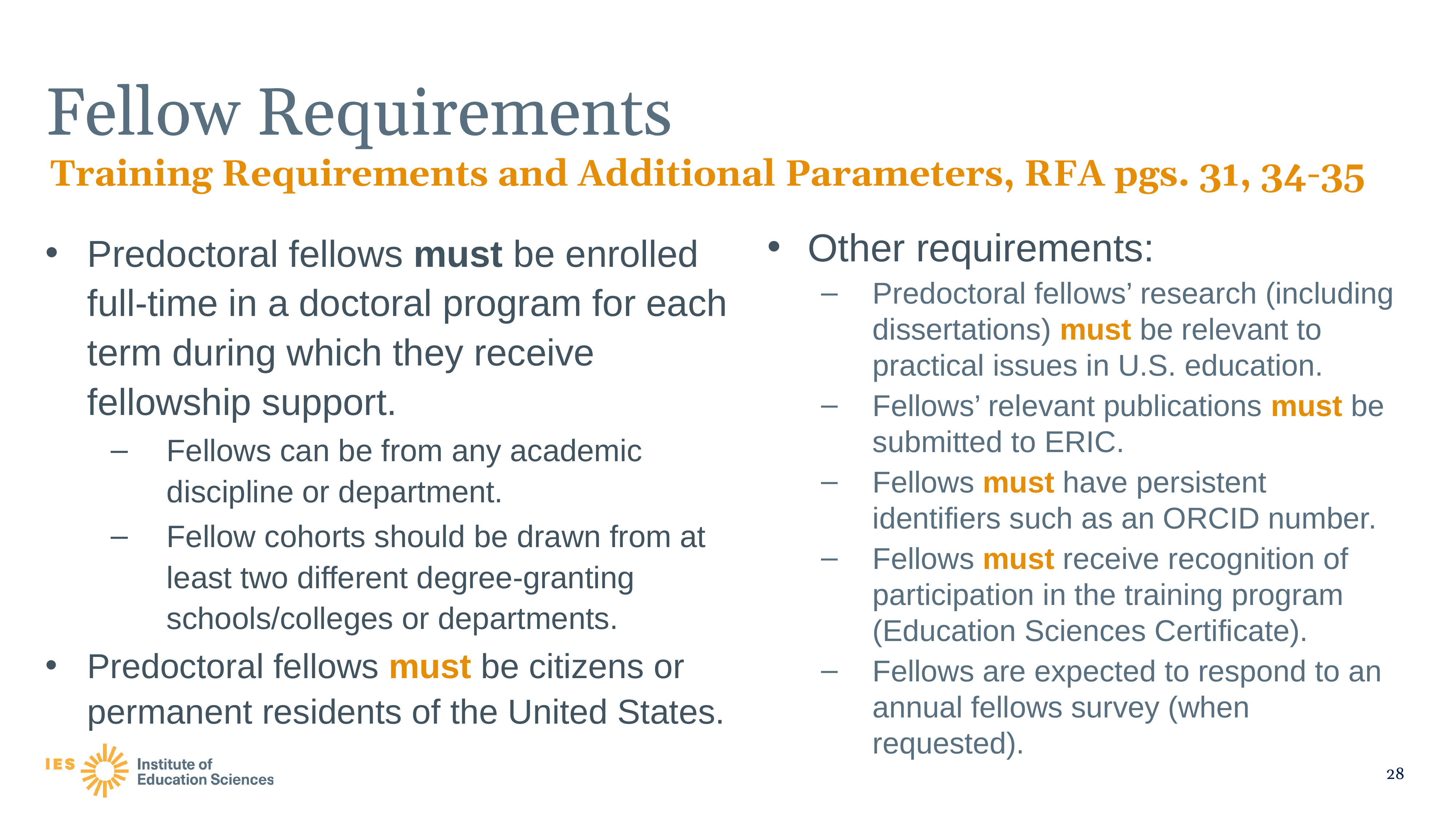

# Fellow Requirements
Training Requirements and Additional Parameters, RFA pgs. 31, 34-35
Other requirements:
Predoctoral fellows’ research (including dissertations) must be relevant to practical issues in U.S. education.
Fellows’ relevant publications must be submitted to ERIC.
Fellows must have persistent identifiers such as an ORCID number.
Fellows must receive recognition of participation in the training program (Education Sciences Certificate).
Fellows are expected to respond to an annual fellows survey (when requested).

Predoctoral fellows must be enrolled full-time in a doctoral program for each term during which they receive fellowship support.
Fellows can be from any academic discipline or department.
Fellow cohorts should be drawn from at least two different degree-granting schools/colleges or departments.
Predoctoral fellows must be citizens or permanent residents of the United States.

28